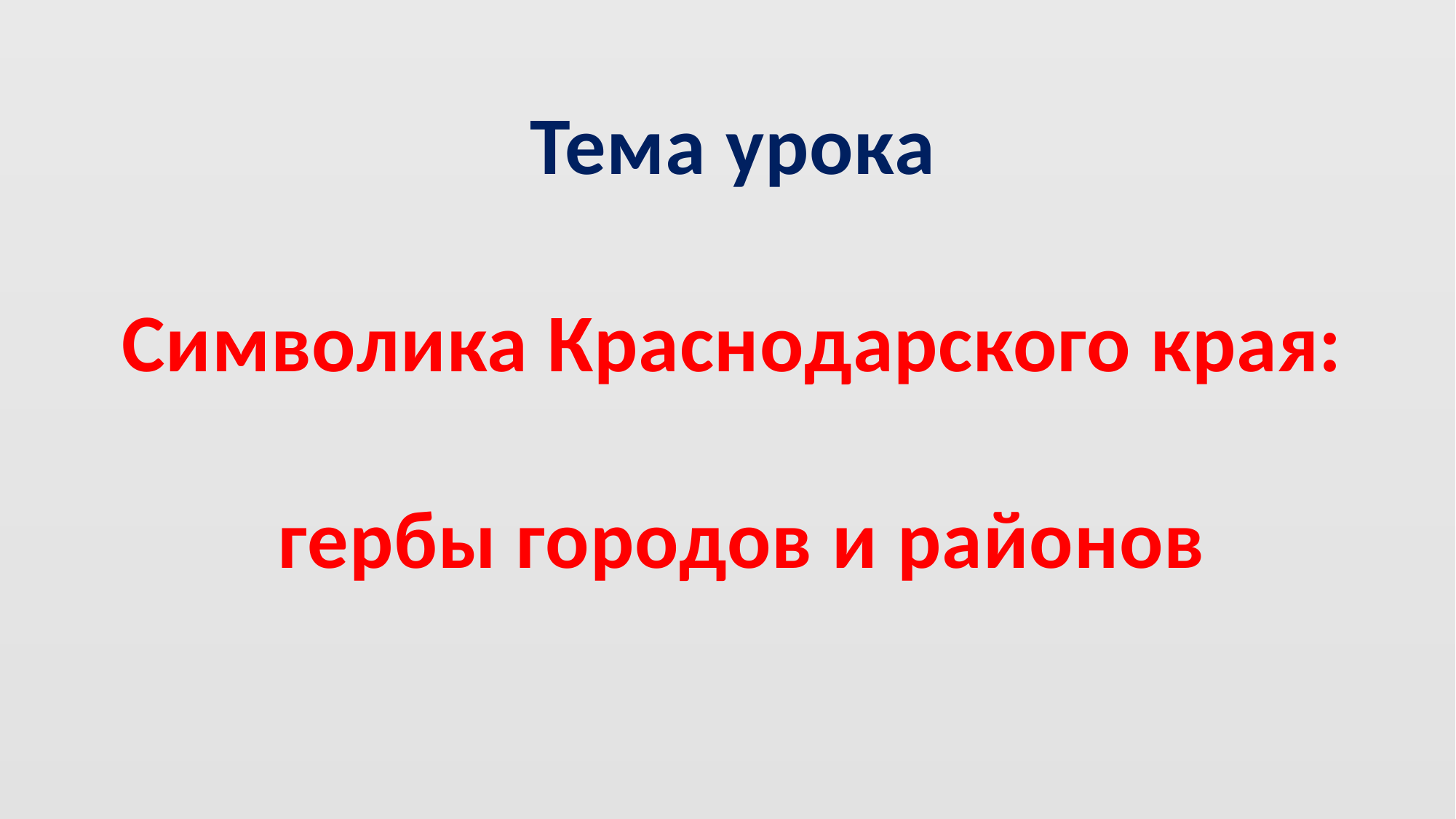

Тема урока

Символика Краснодарского края:

 гербы городов и районов